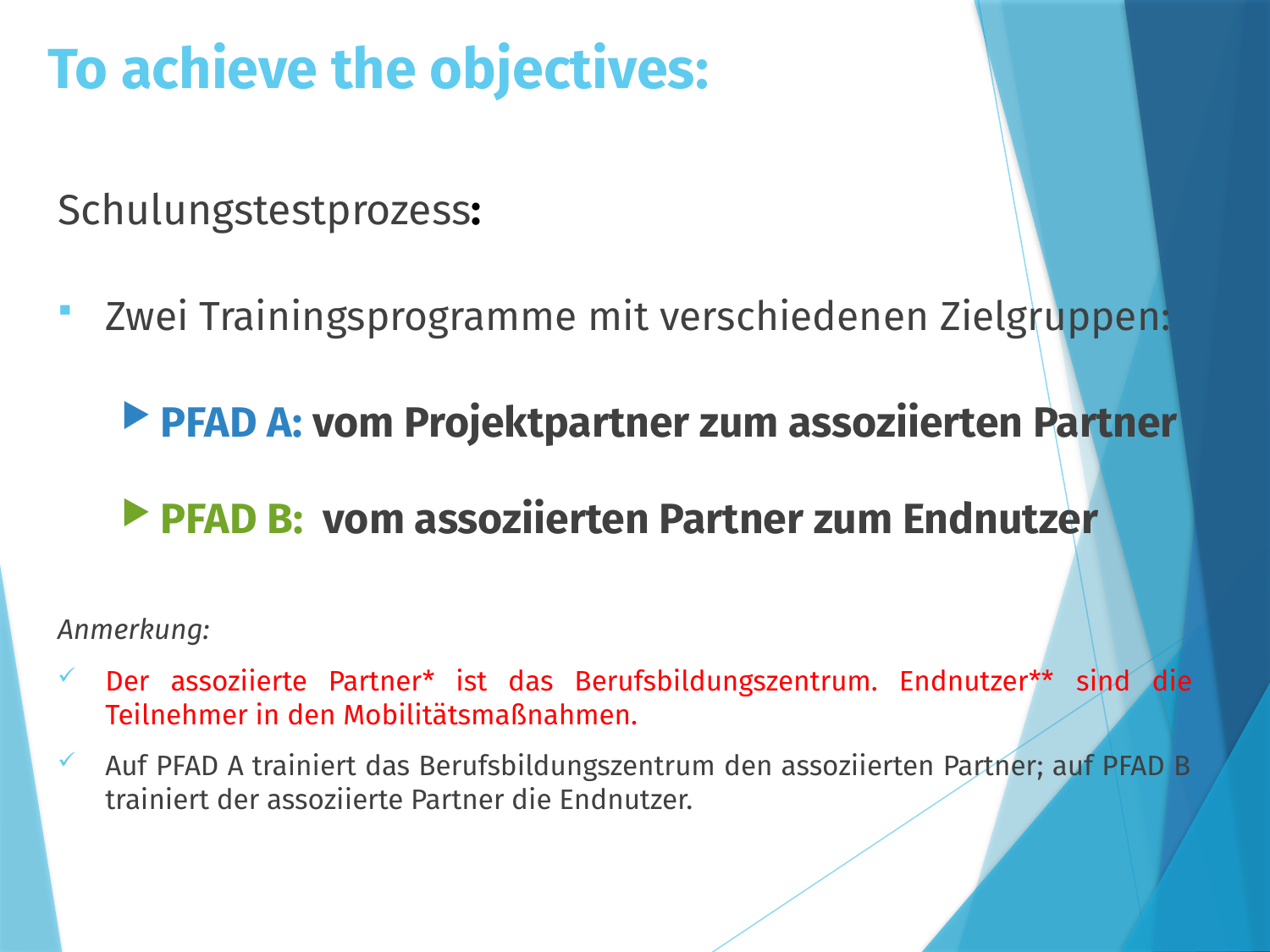

To achieve the objectives:
Schulungstestprozess:

Zwei Trainingsprogramme mit verschiedenen Zielgruppen:

PFAD A: vom Projektpartner zum assoziierten Partner

PFAD B:  vom assoziierten Partner zum Endnutzer

Anmerkung:
Der assoziierte Partner* ist das Berufsbildungszentrum. Endnutzer** sind die Teilnehmer in den Mobilitätsmaßnahmen.
Auf PFAD A trainiert das Berufsbildungszentrum den assoziierten Partner; auf PFAD B trainiert der assoziierte Partner die Endnutzer.